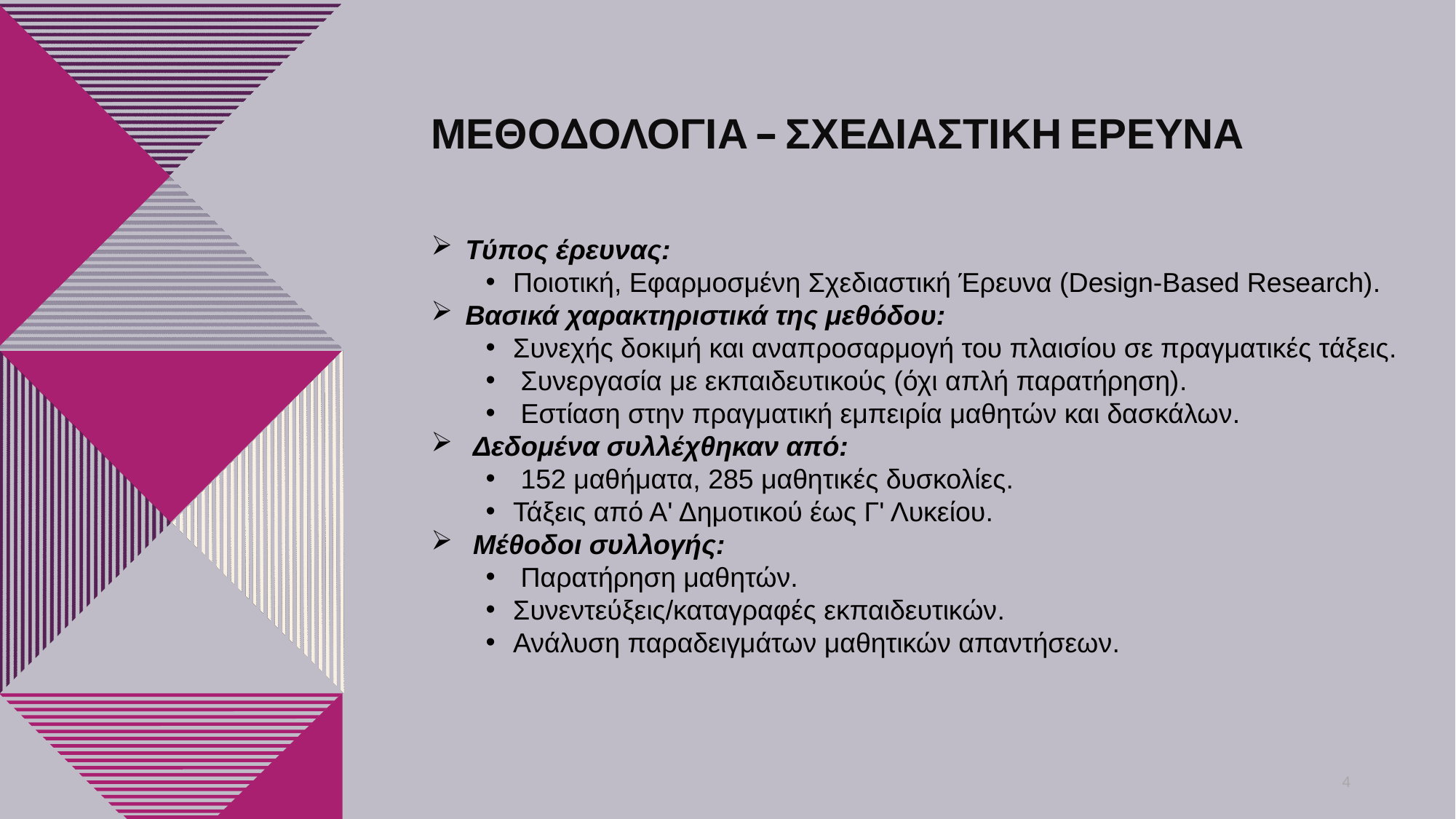

# Μεθοδολογια – ΣχεδιαστικΗ Ερευνα
Τύπος έρευνας:
Ποιοτική, Εφαρμοσμένη Σχεδιαστική Έρευνα (Design-Based Research).
Βασικά χαρακτηριστικά της μεθόδου:
Συνεχής δοκιμή και αναπροσαρμογή του πλαισίου σε πραγματικές τάξεις.
 Συνεργασία με εκπαιδευτικούς (όχι απλή παρατήρηση).
 Εστίαση στην πραγματική εμπειρία μαθητών και δασκάλων.
 Δεδομένα συλλέχθηκαν από:
 152 μαθήματα, 285 μαθητικές δυσκολίες.
Τάξεις από Α' Δημοτικού έως Γ' Λυκείου.
 Μέθοδοι συλλογής:
 Παρατήρηση μαθητών.
Συνεντεύξεις/καταγραφές εκπαιδευτικών.
Ανάλυση παραδειγμάτων μαθητικών απαντήσεων.

4